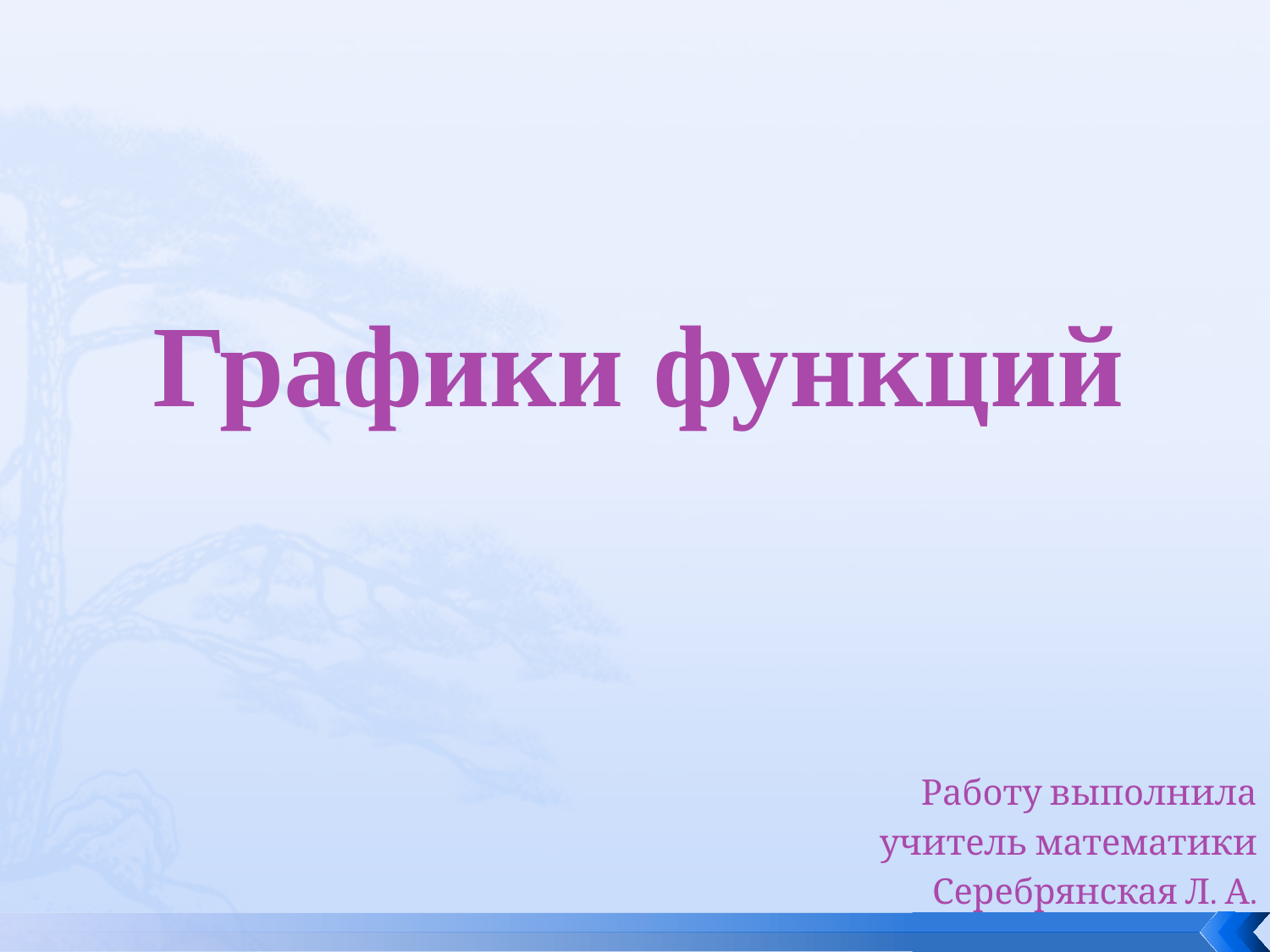

# Графики функций
Работу выполнила
учитель математики
Серебрянская Л. А.